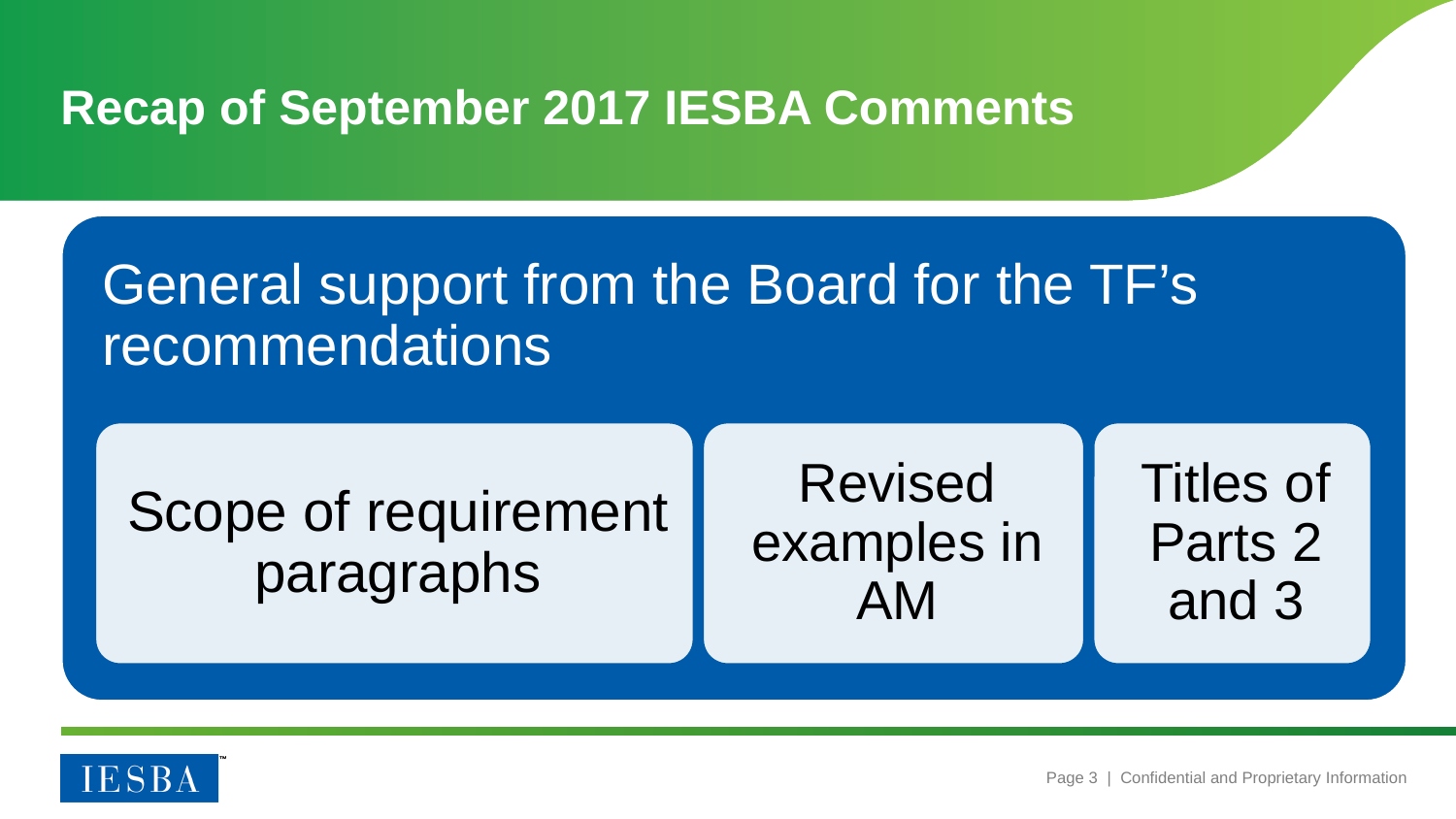

# Recap of September 2017 IESBA Comments
General support from the Board for the TF’s recommendations
Scope of requirement paragraphs
Revised examples in AM
Titles of Parts 2 and 3